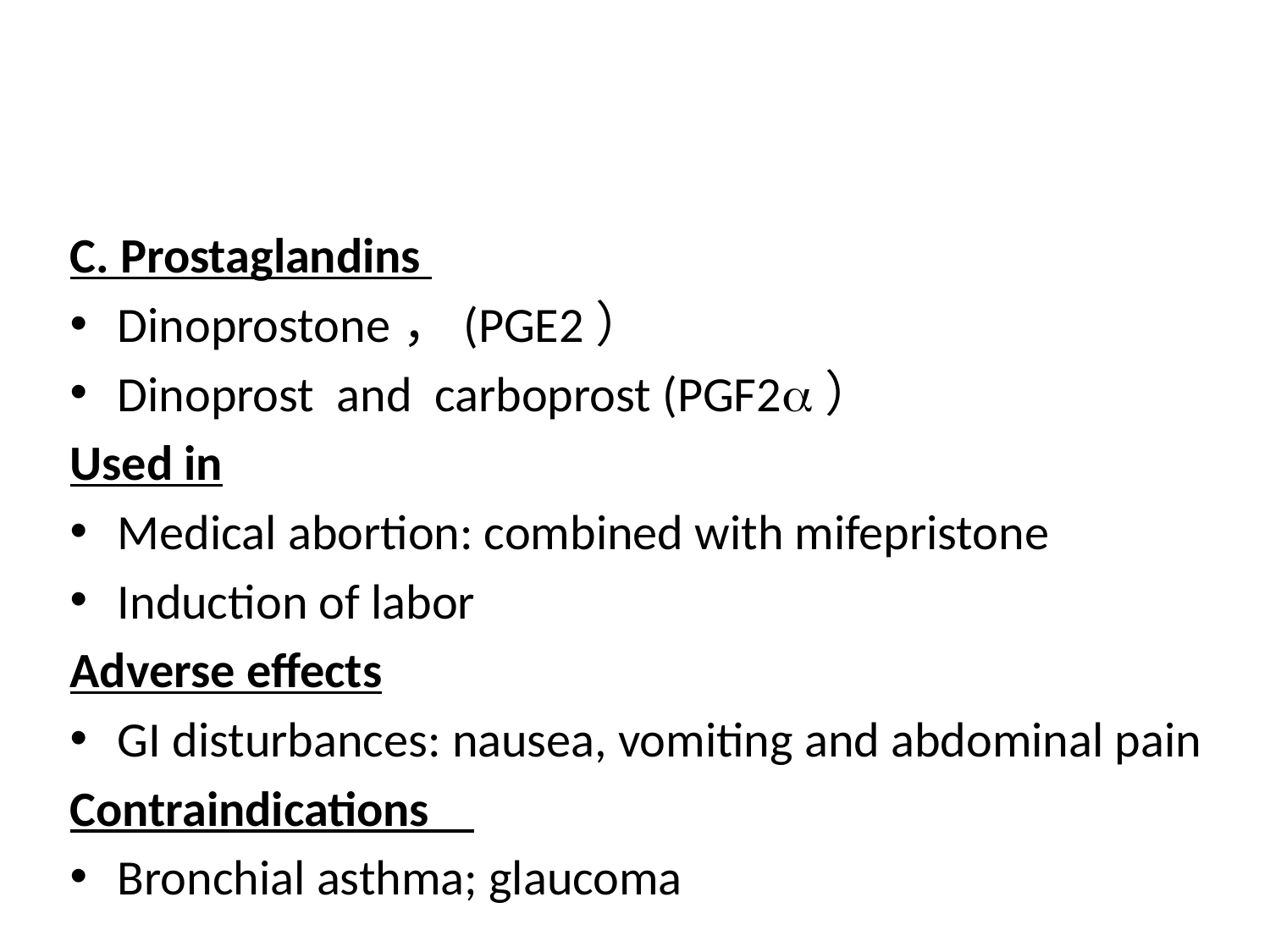

#

C. Prostaglandins
Dinoprostone，(PGE2）
Dinoprost  and  carboprost (PGF2α）
Used in
Medical abortion: combined with mifepristone
Induction of labor
Adverse effects
GI disturbances: nausea, vomiting and abdominal pain
Contraindications
Bronchial asthma; glaucoma